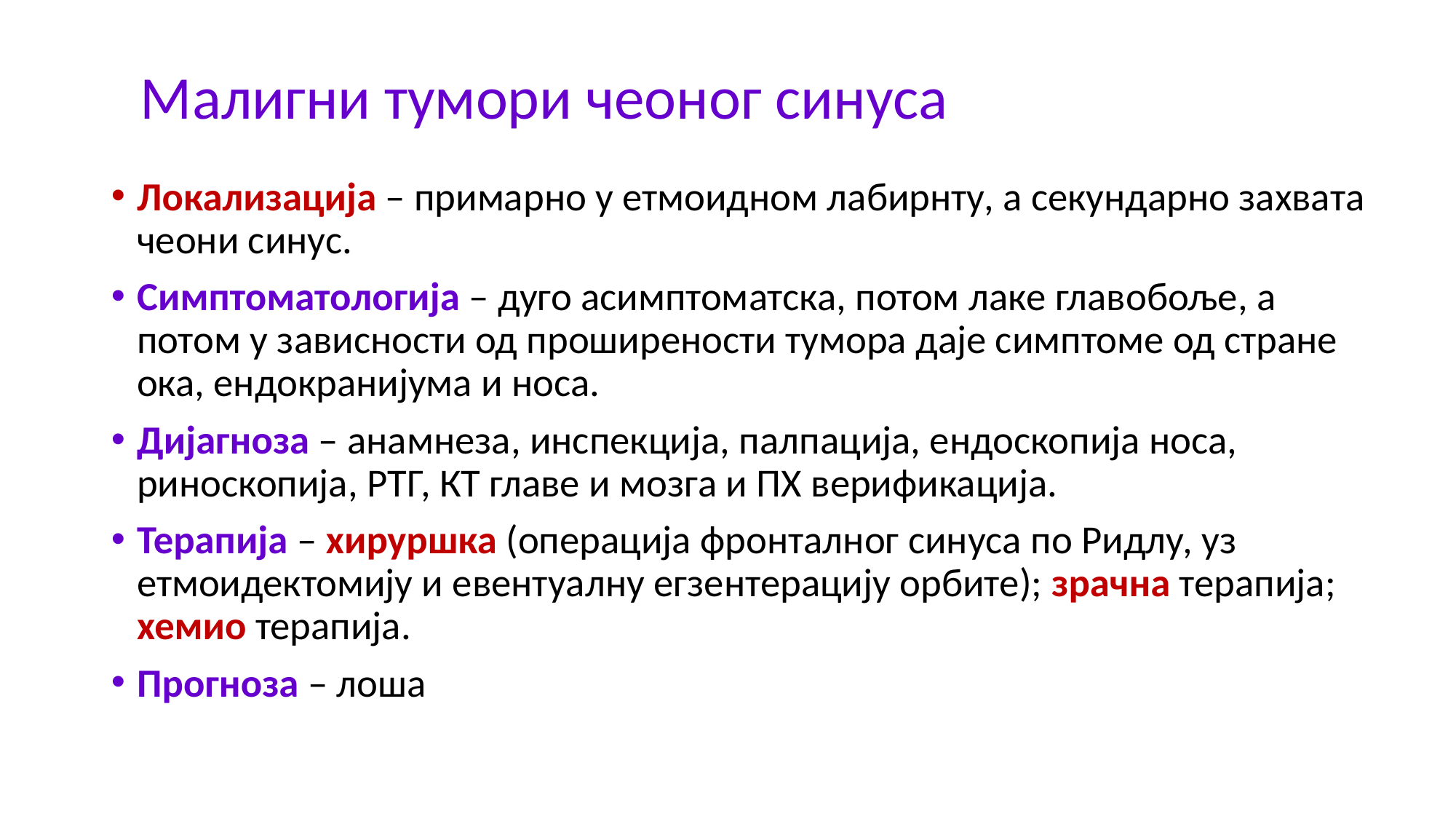

# Малигни тумори чеоног синуса
Локализација – примарно у етмоидном лабирнту, а секундарно захвата чеони синус.
Симптоматологија – дуго асимптоматска, потом лаке главобоље, а потом у зависности од проширености тумора даје симптоме од стране ока, ендокранијума и носа.
Дијагноза – анамнеза, инспекција, палпација, ендоскопија носа, риноскопија, РТГ, КТ главе и мозга и ПХ верификација.
Терапија – хируршка (операција фронталног синуса по Ридлу, уз етмоидектомију и евентуалну егзентерацију орбите); зрачна терапија; хемио терапија.
Прогноза – лоша